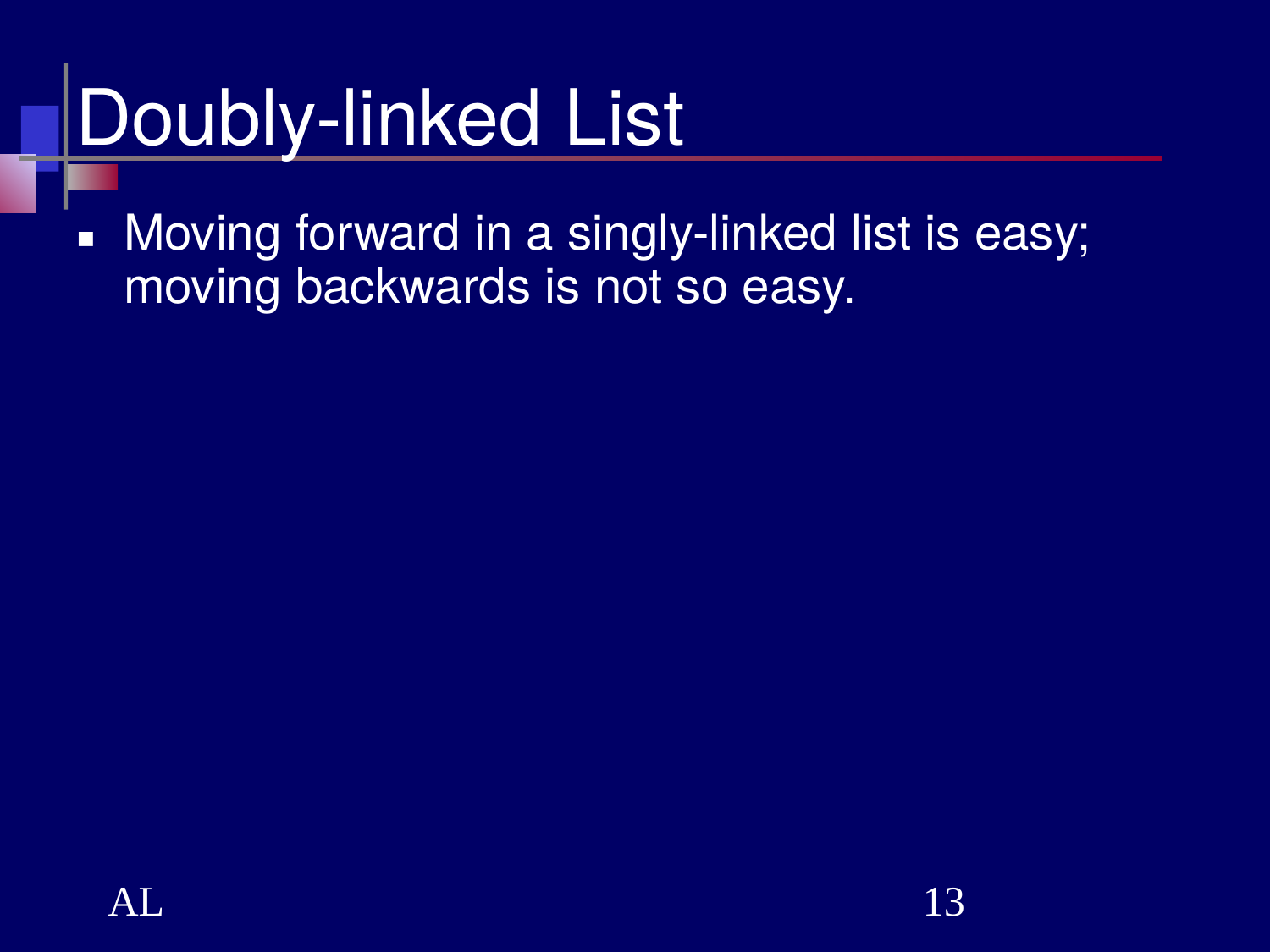

# Doubly-linked List
Moving forward in a singly-linked list is easy; moving backwards is not so easy.
AL
13